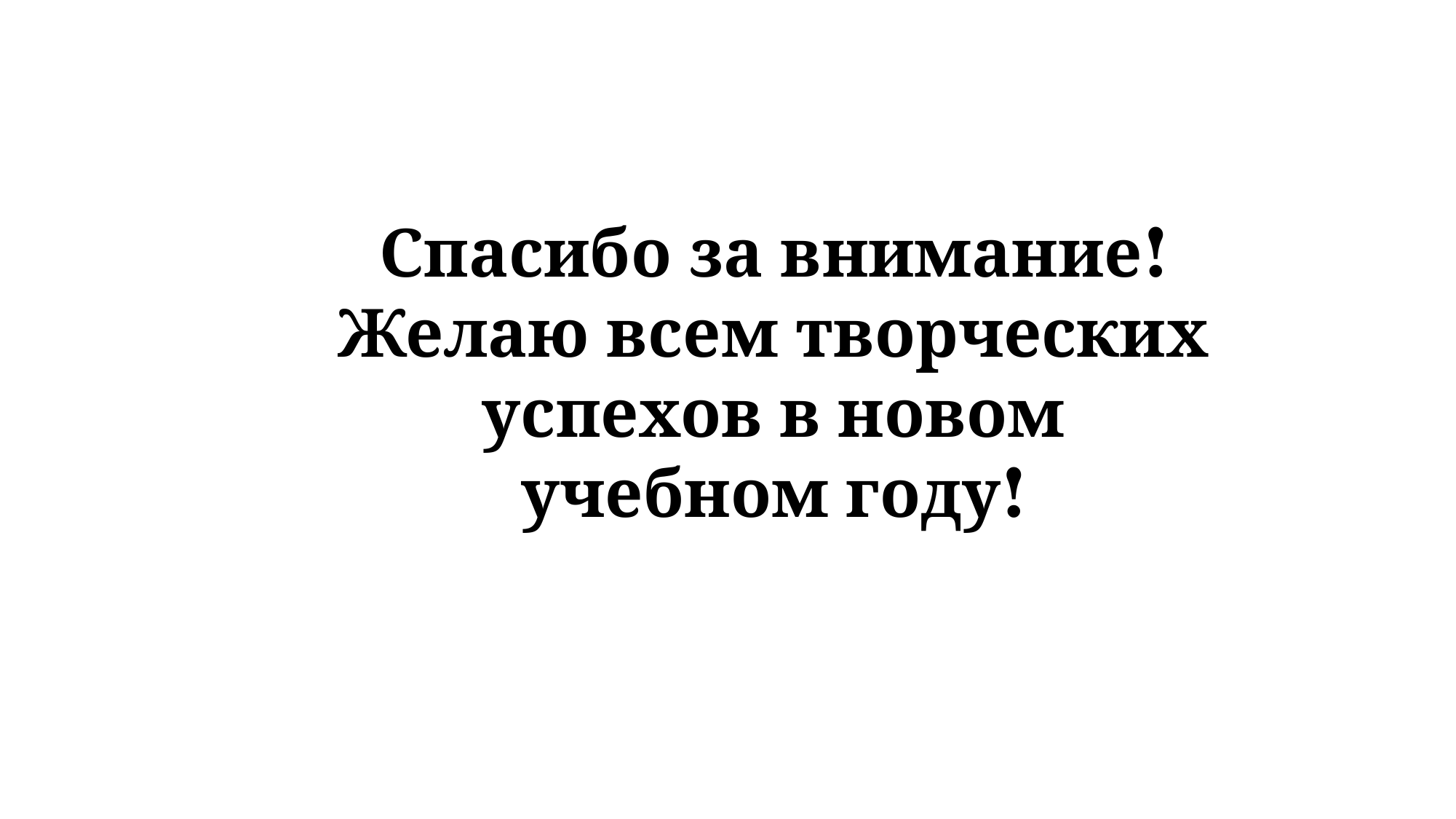

Спасибо за внимание!
Желаю всем творческих успехов в новом учебном году!